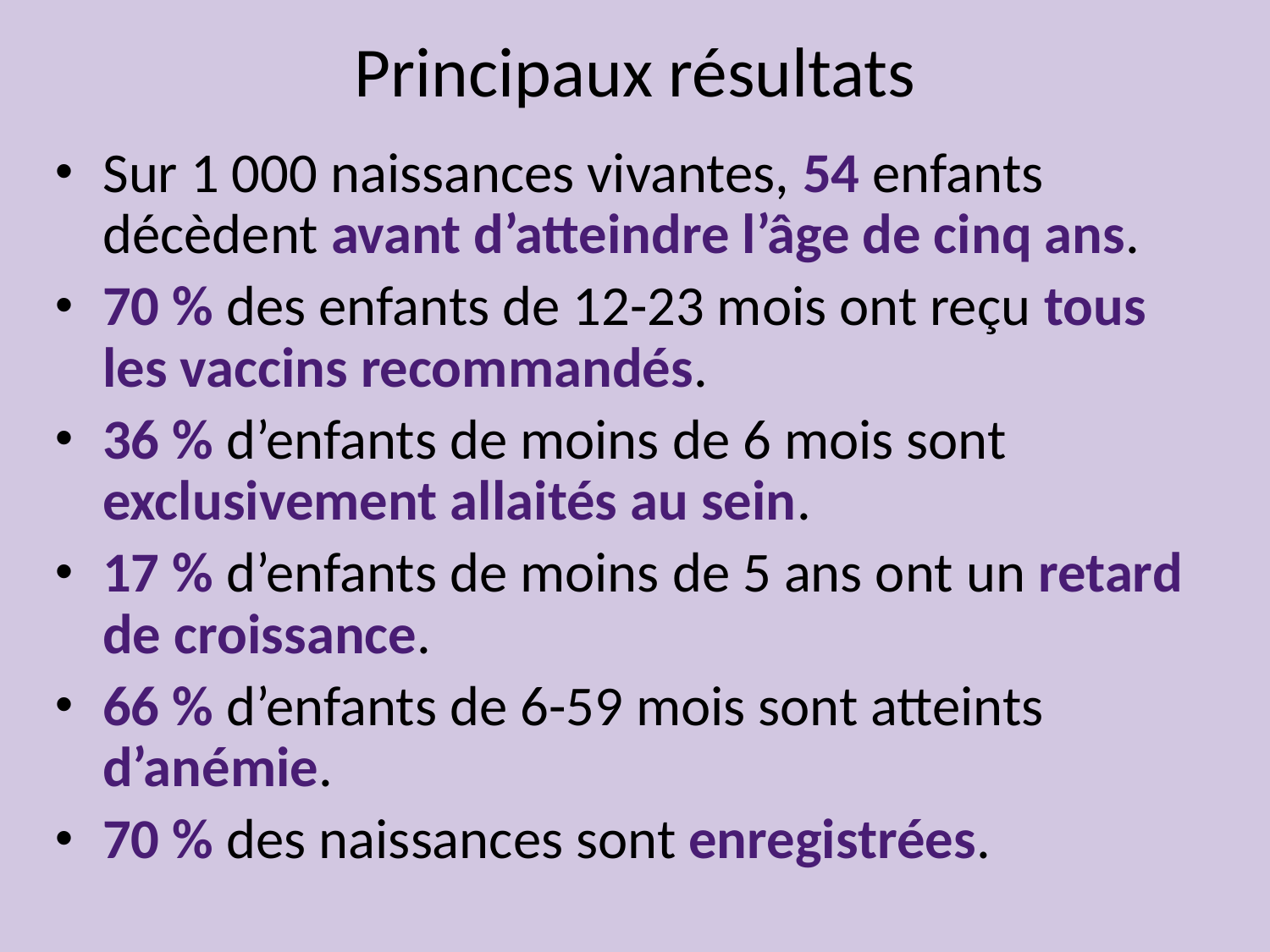

Principaux résultats
Sur 1 000 naissances vivantes, 54 enfants décèdent avant d’atteindre l’âge de cinq ans.
70 % des enfants de 12-23 mois ont reçu tous les vaccins recommandés.
36 % d’enfants de moins de 6 mois sont exclusivement allaités au sein.
17 % d’enfants de moins de 5 ans ont un retard de croissance.
66 % d’enfants de 6-59 mois sont atteints d’anémie.
70 % des naissances sont enregistrées.